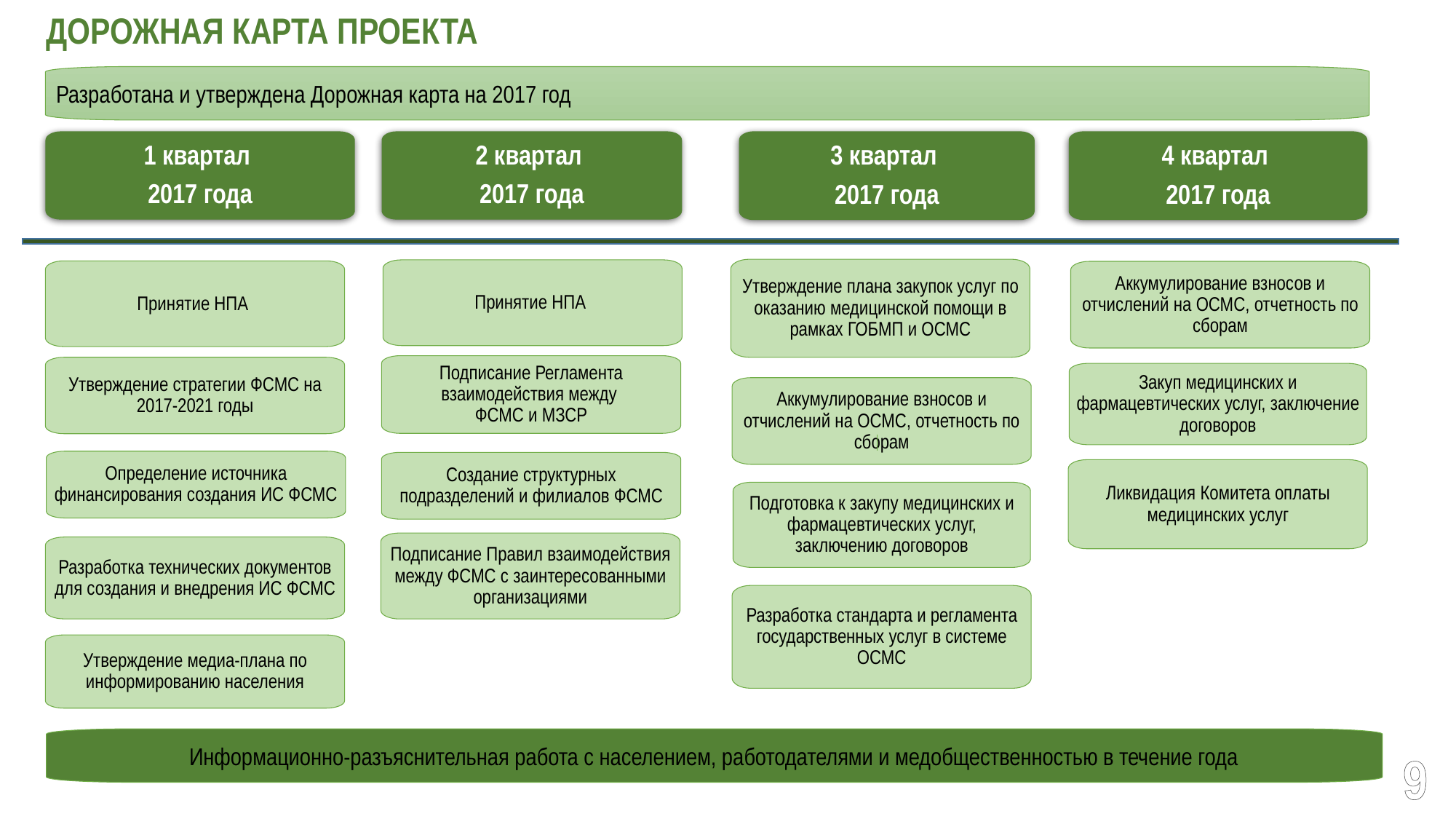

ДОРОЖНАЯ КАРТА ПРОЕКТА

Разработана и утверждена Дорожная карта на 2017 год
2 квартал
2017 года
4 квартал
2017 года
3 квартал
2017 года
1 квартал
2017 года

Утверждение плана закупок услуг по оказанию медицинской помощи в рамках ГОБМП и ОСМС
Принятие НПА
Принятие НПА
Аккумулирование взносов и отчислений на ОСМС, отчетность по сборам
Подписание Регламента взаимодействия между
ФСМС и МЗСР
Утверждение стратегии ФСМС на 2017-2021 годы
Закуп медицинских и фармацевтических услуг, заключение договоров
Аккумулирование взносов и отчислений на ОСМС, отчетность по сборам
Определение источника финансирования создания ИС ФСМС
Создание структурных подразделений и филиалов ФСМС
Ликвидация Комитета оплаты медицинских услуг
Подготовка к закупу медицинских и фармацевтических услуг, заключению договоров
Подписание Правил взаимодействия между ФСМС с заинтересованными организациями
Разработка технических документов для создания и внедрения ИС ФСМС
Разработка стандарта и регламента государственных услуг в системе ОСМС
Утверждение медиа-плана по информированию населения
Информационно-разъяснительная работа с населением, работодателями и медобщественностью в течение года
9